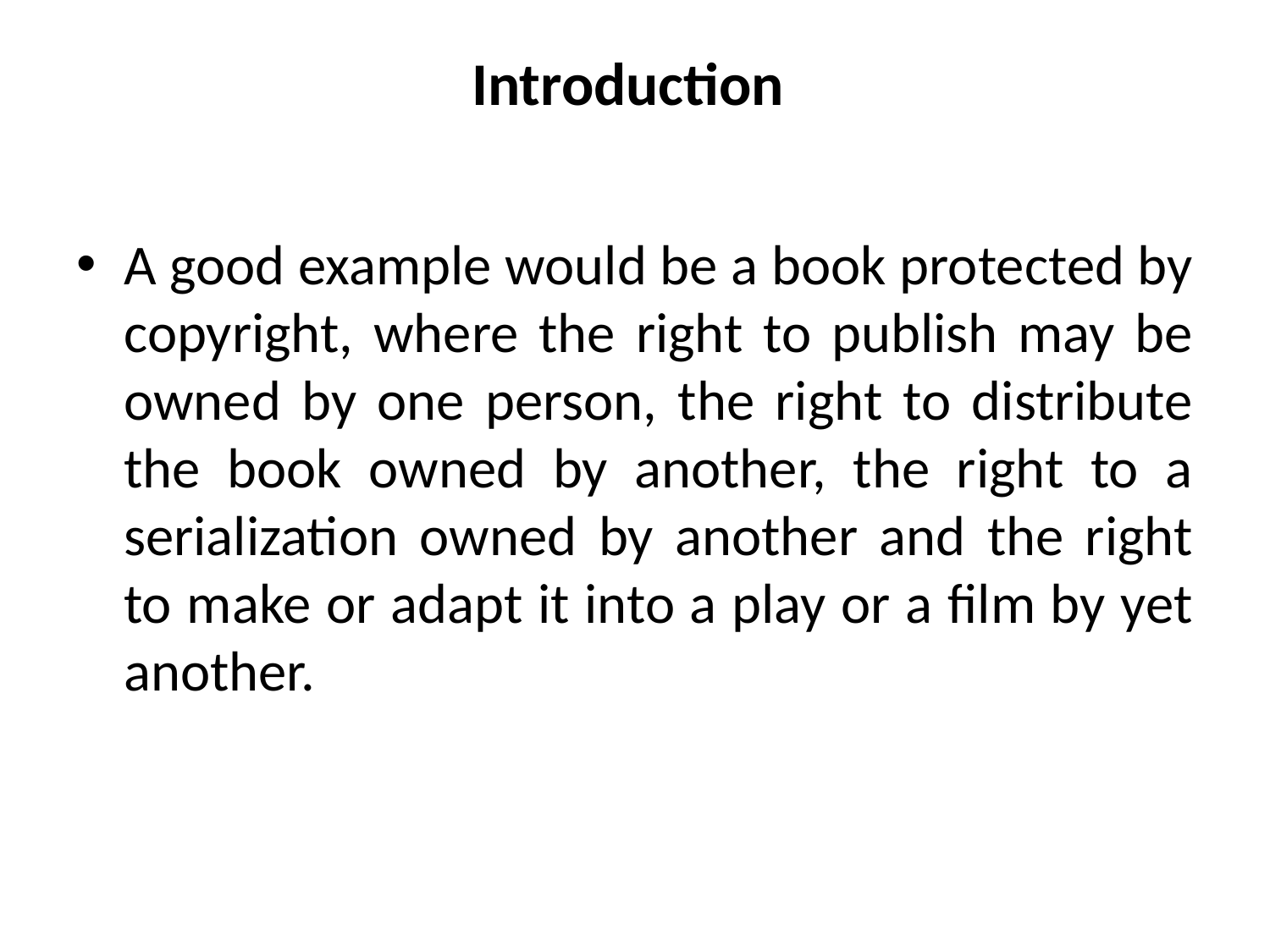

# Introduction
A good example would be a book protected by copyright, where the right to publish may be owned by one person, the right to distribute the book owned by another, the right to a serialization owned by another and the right to make or adapt it into a play or a film by yet another.